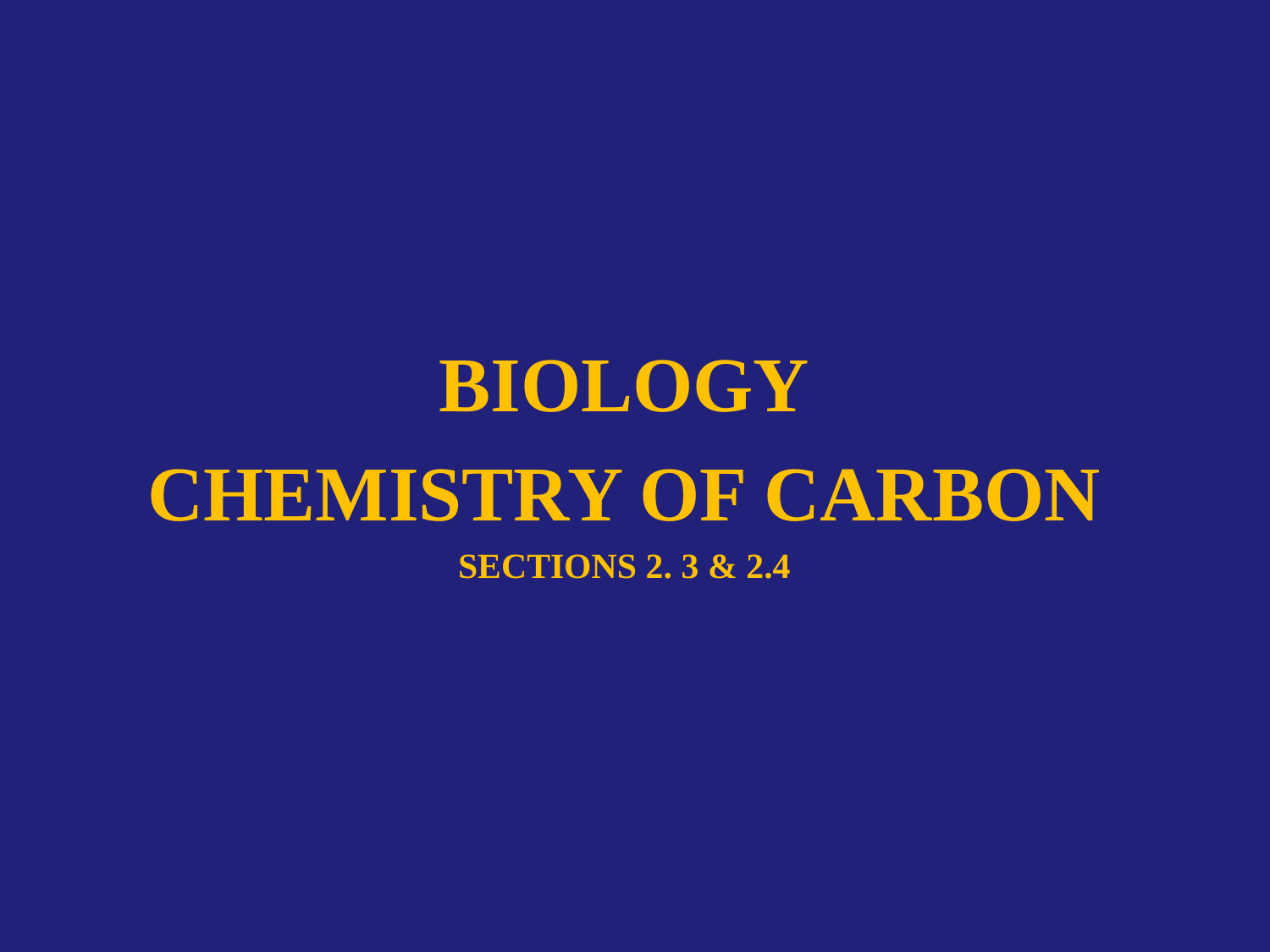

BIOLOGY
CHEMISTRY OF CARBON
SECTIONS 2. 3 & 2.4